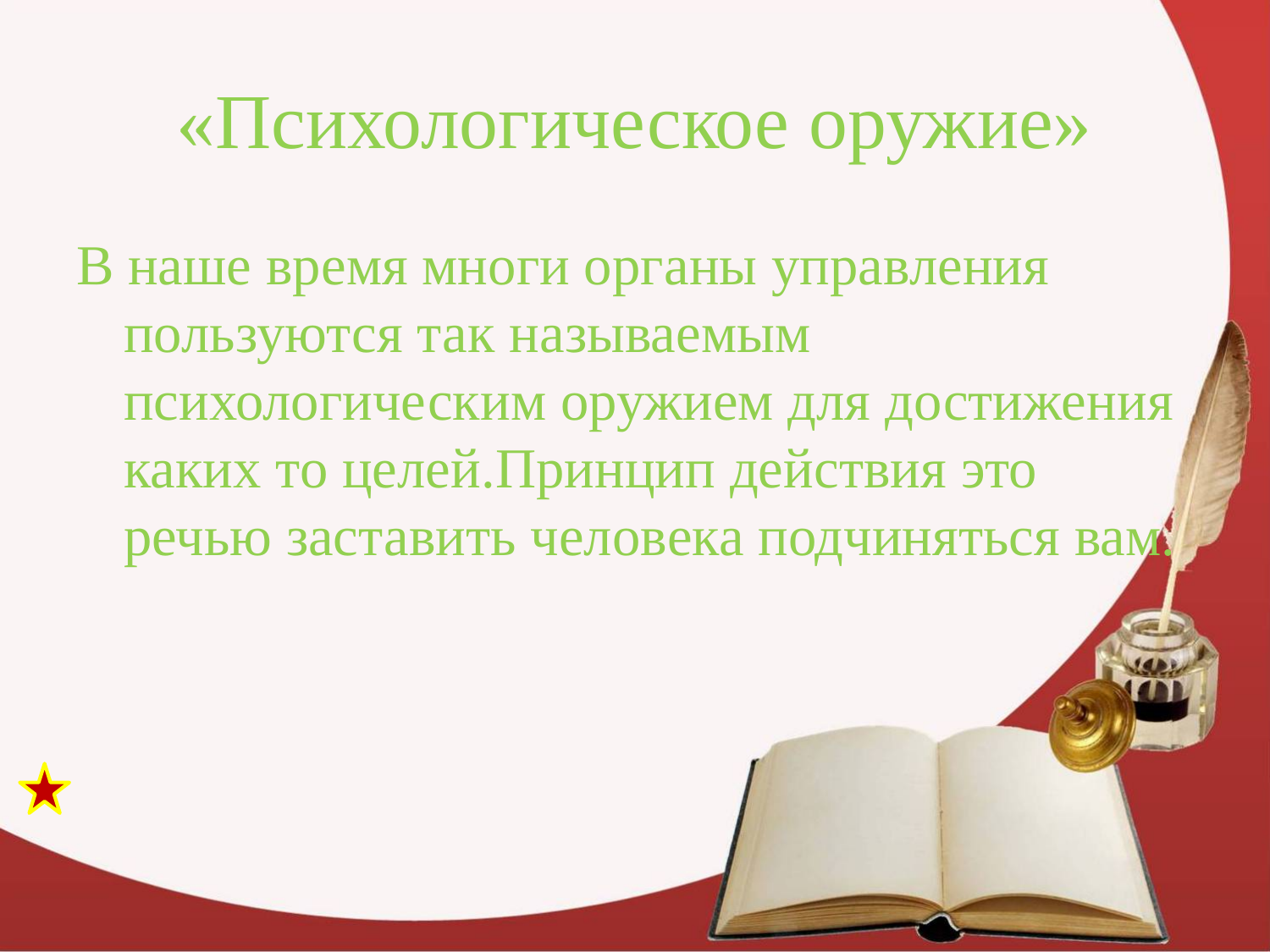

# «Психологическое оружие»
В наше время многи органы управления пользуются так называемым психологическим оружием для достижения каких то целей.Принцип действия это речью заставить человека подчиняться вам.